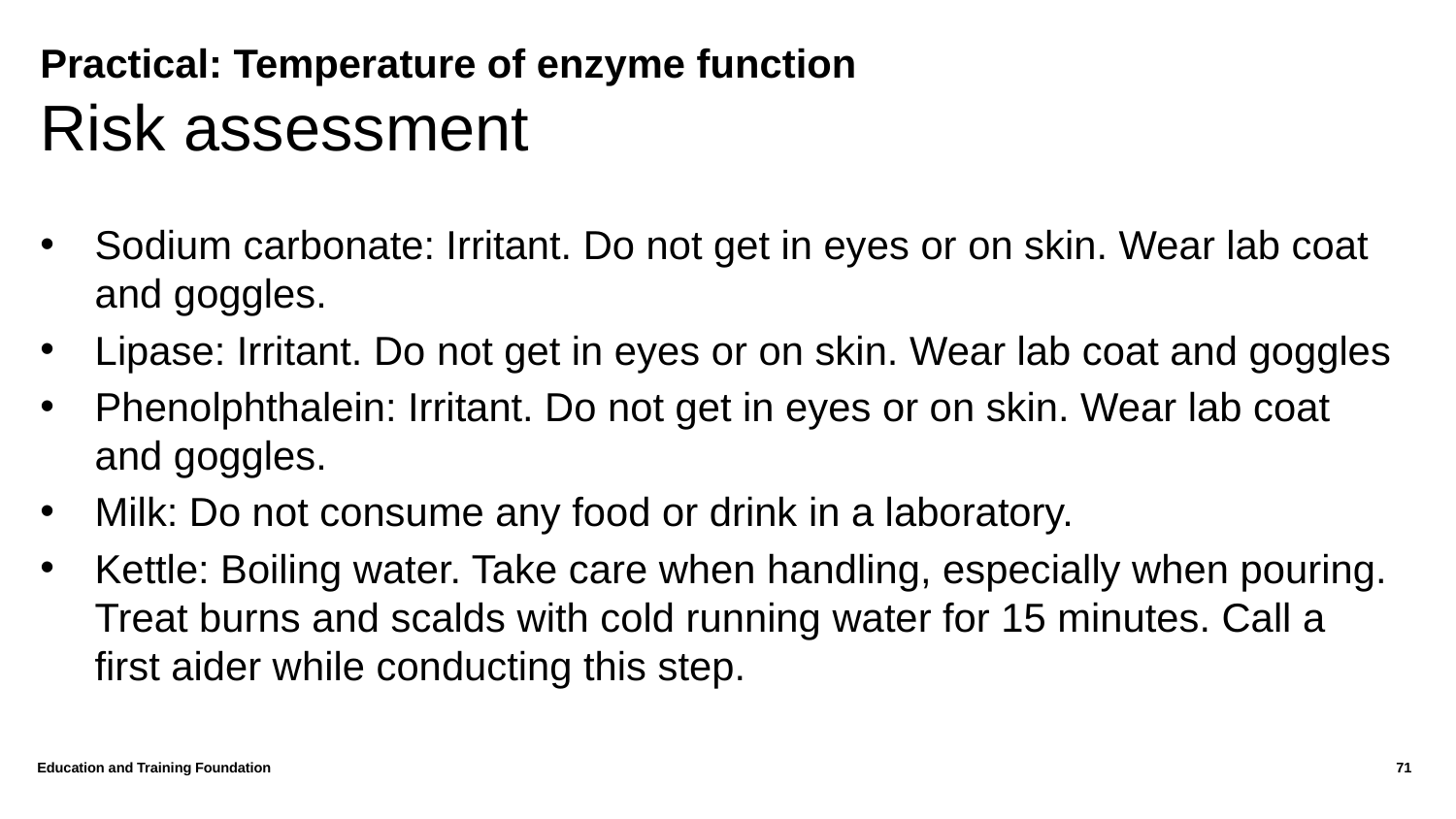

# Practical: Temperature of enzyme function Risk assessment
Sodium carbonate: Irritant. Do not get in eyes or on skin. Wear lab coat and goggles.
Lipase: Irritant. Do not get in eyes or on skin. Wear lab coat and goggles
Phenolphthalein: Irritant. Do not get in eyes or on skin. Wear lab coat and goggles.
Milk: Do not consume any food or drink in a laboratory.
Kettle: Boiling water. Take care when handling, especially when pouring. Treat burns and scalds with cold running water for 15 minutes. Call a first aider while conducting this step.
Education and Training Foundation
71